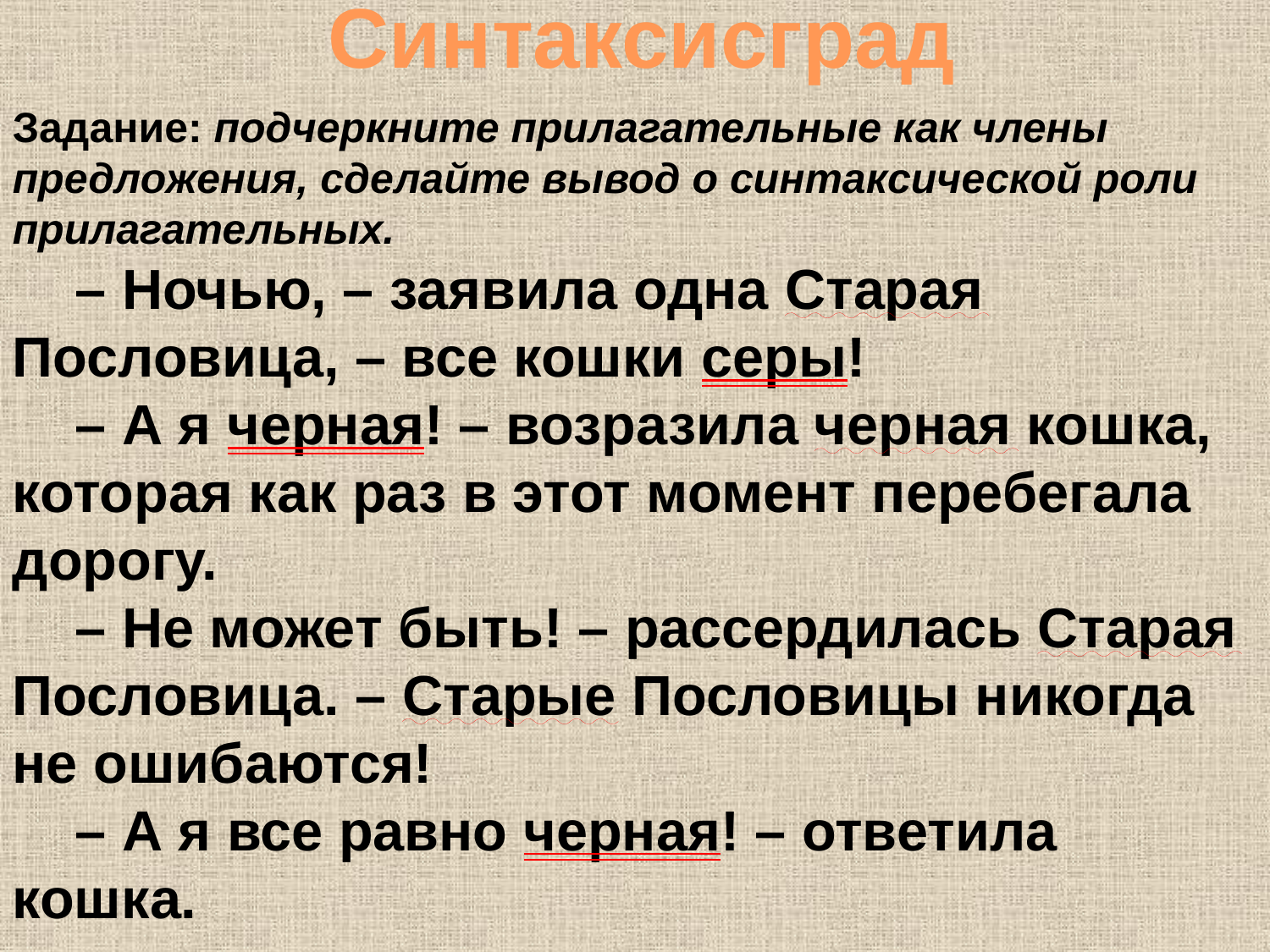

Синтаксисград
Задание: подчеркните прилагательные как члены предложения, сделайте вывод о синтаксической роли прилагательных.
    – Ночью, – заявила одна Старая Пословица, – все кошки серы!
    – А я черная! – возразила черная кошка, которая как раз в этот момент перебегала дорогу.
    – Не может быть! – рассердилась Старая Пословица. – Старые Пословицы никогда не ошибаются!
    – А я все равно черная! – ответила кошка.